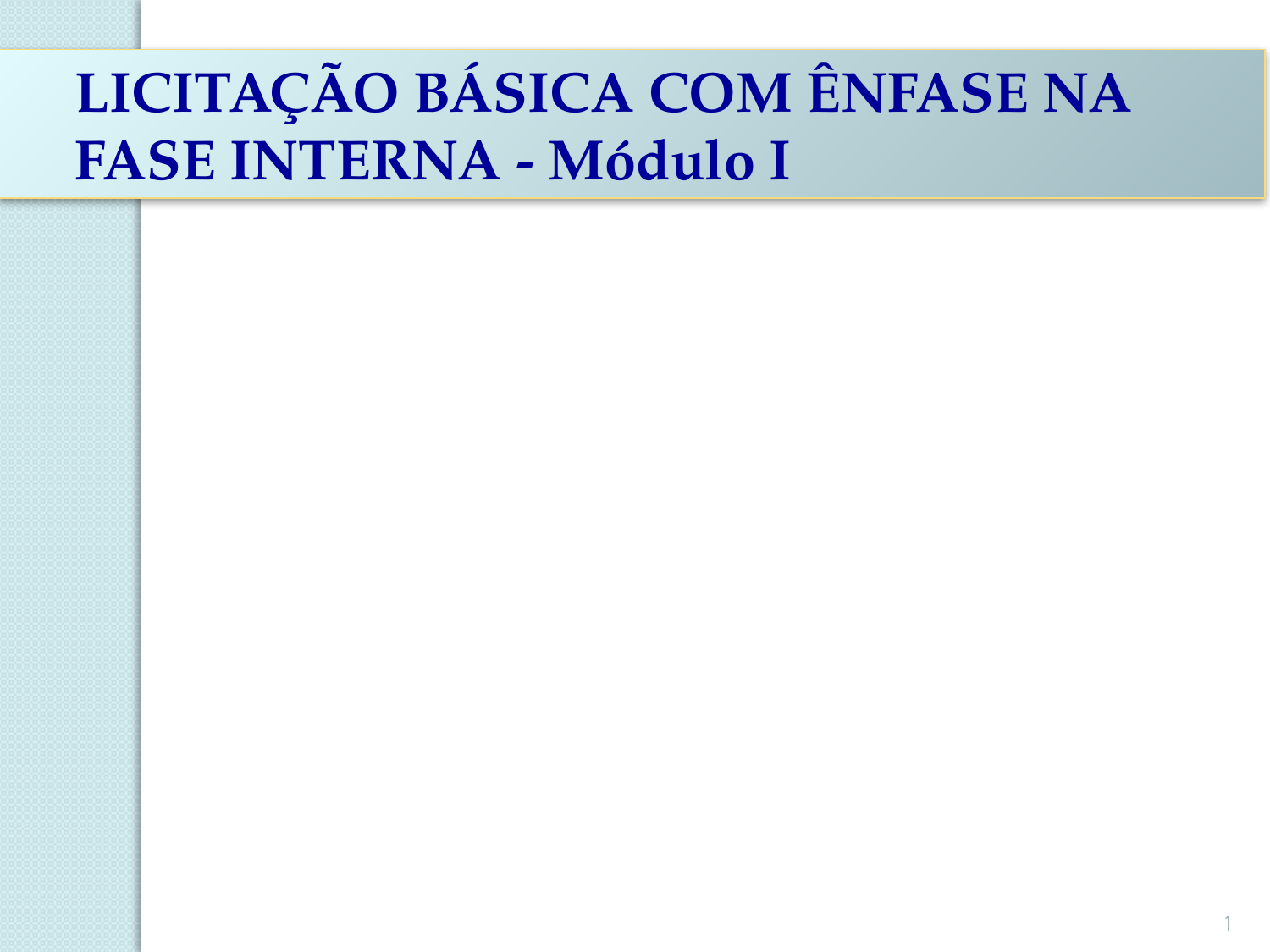

LICITAÇÃO BÁSICA COM ÊNFASE NA FASE INTERNA - Módulo I
1